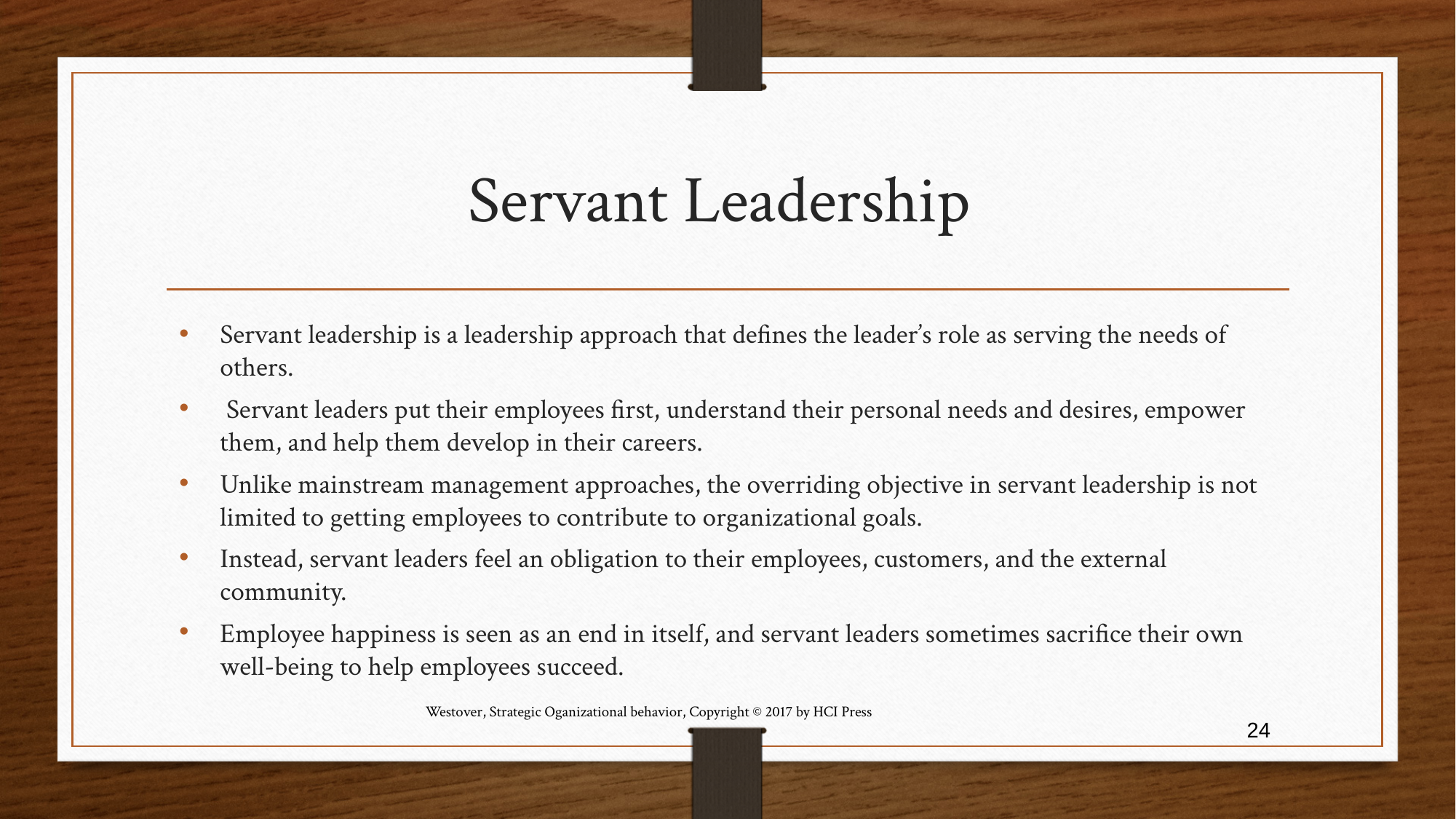

# Servant Leadership
Servant leadership is a leadership approach that defines the leader’s role as serving the needs of others.
 Servant leaders put their employees first, understand their personal needs and desires, empower them, and help them develop in their careers.
Unlike mainstream management approaches, the overriding objective in servant leadership is not limited to getting employees to contribute to organizational goals.
Instead, servant leaders feel an obligation to their employees, customers, and the external community.
Employee happiness is seen as an end in itself, and servant leaders sometimes sacrifice their own well-being to help employees succeed.
Westover, Strategic Oganizational behavior, Copyright © 2017 by HCI Press
24